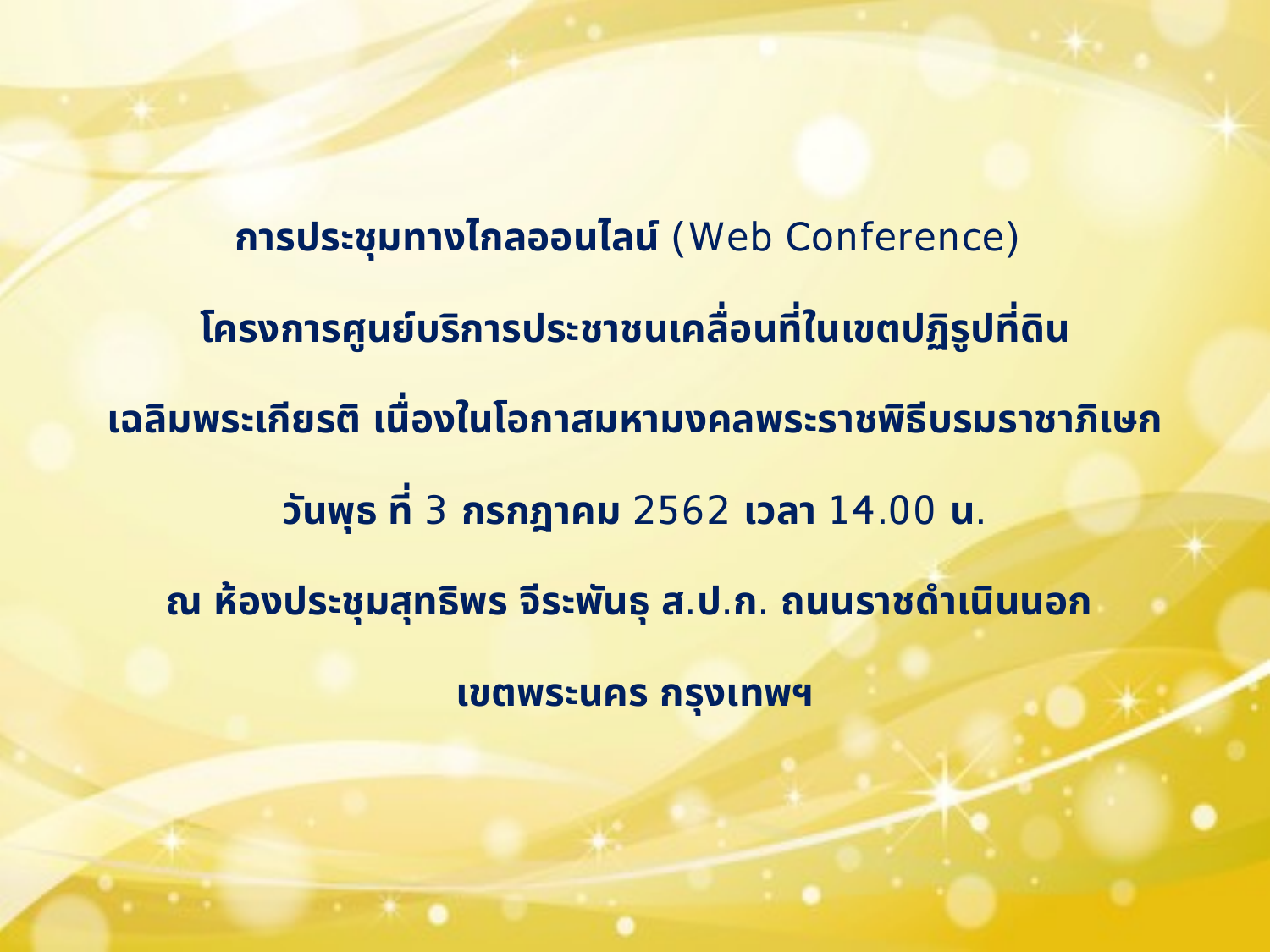

การประชุมทางไกลออนไลน์ (Web Conference)
โครงการศูนย์บริการประชาชนเคลื่อนที่ในเขตปฏิรูปที่ดิน
เฉลิมพระเกียรติ เนื่องในโอกาสมหามงคลพระราชพิธีบรมราชาภิเษก
วันพุธ ที่ 3 กรกฎาคม 2562 เวลา 14.00 น.
ณ ห้องประชุมสุทธิพร จีระพันธุ ส.ป.ก. ถนนราชดำเนินนอก
เขตพระนคร กรุงเทพฯ